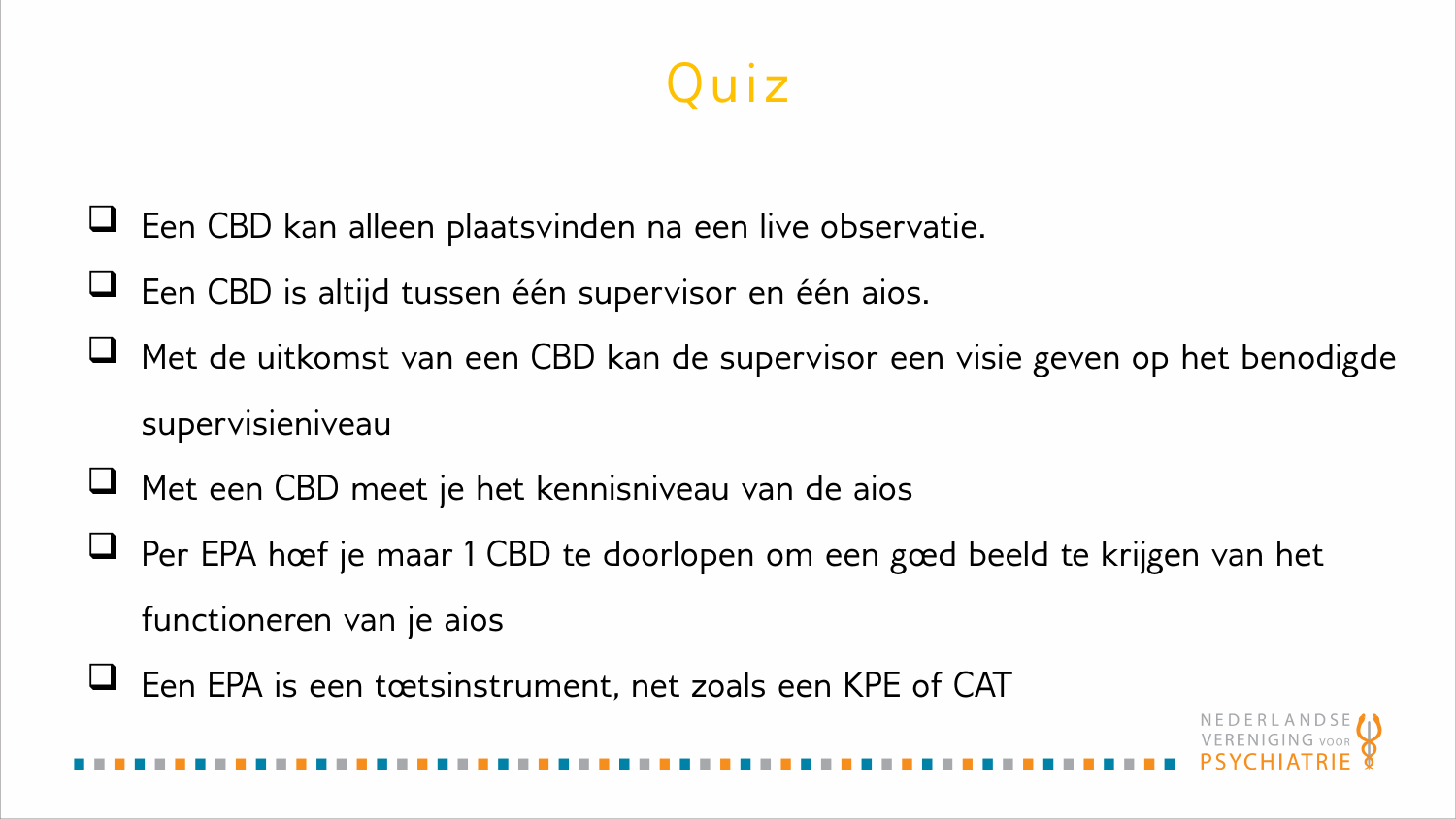

Quiz
Een CBD kan alleen plaatsvinden na een live observatie.
Een CBD is altijd tussen één supervisor en één aios.
Met de uitkomst van een CBD kan de supervisor een visie geven op het benodigde supervisieniveau
Met een CBD meet je het kennisniveau van de aios
Per EPA hoef je maar 1 CBD te doorlopen om een goed beeld te krijgen van het functioneren van je aios
Een EPA is een toetsinstrument, net zoals een KPE of CAT